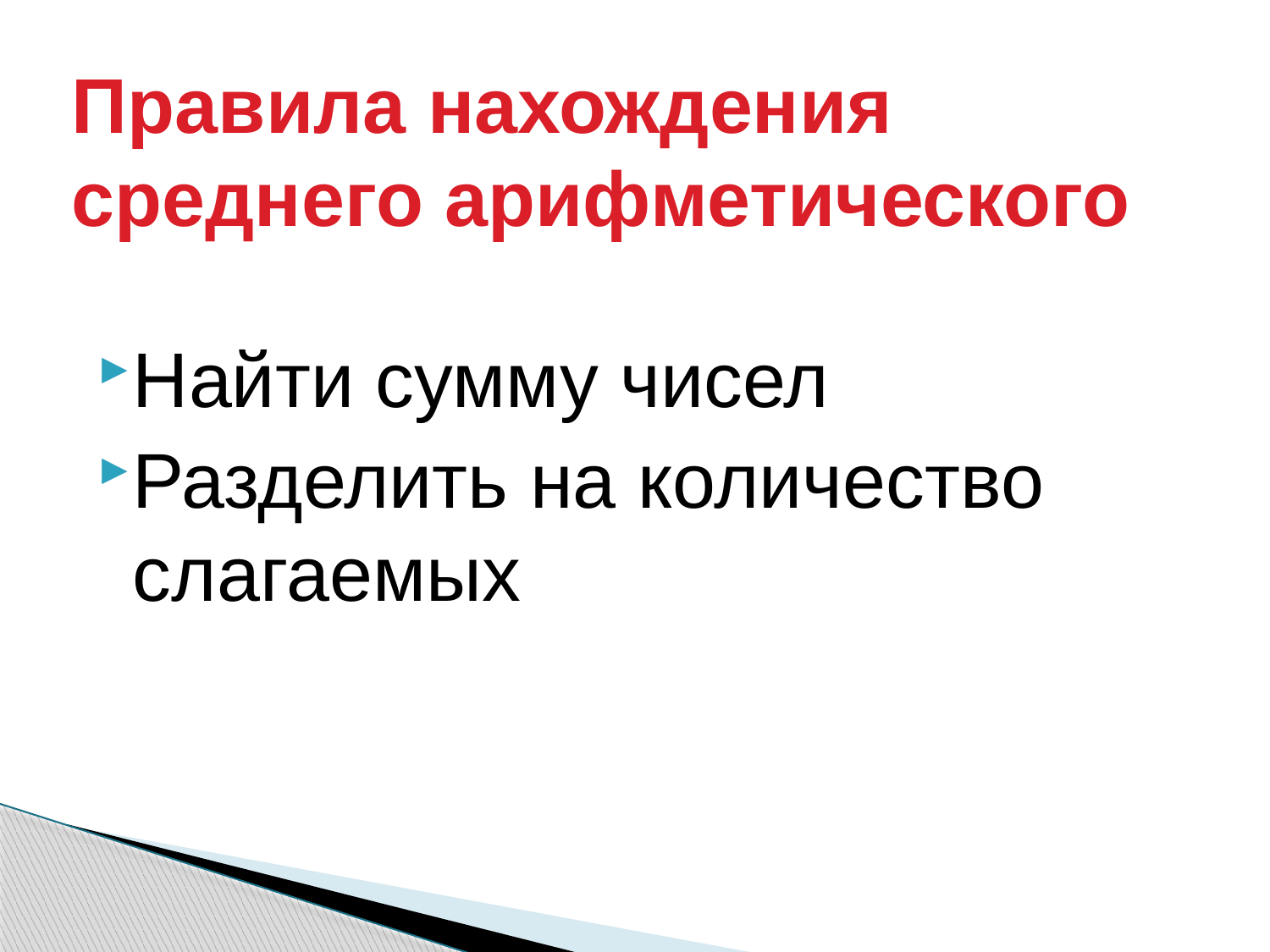

# Правила нахождения среднего арифметического
Найти сумму чисел
Разделить на количество слагаемых